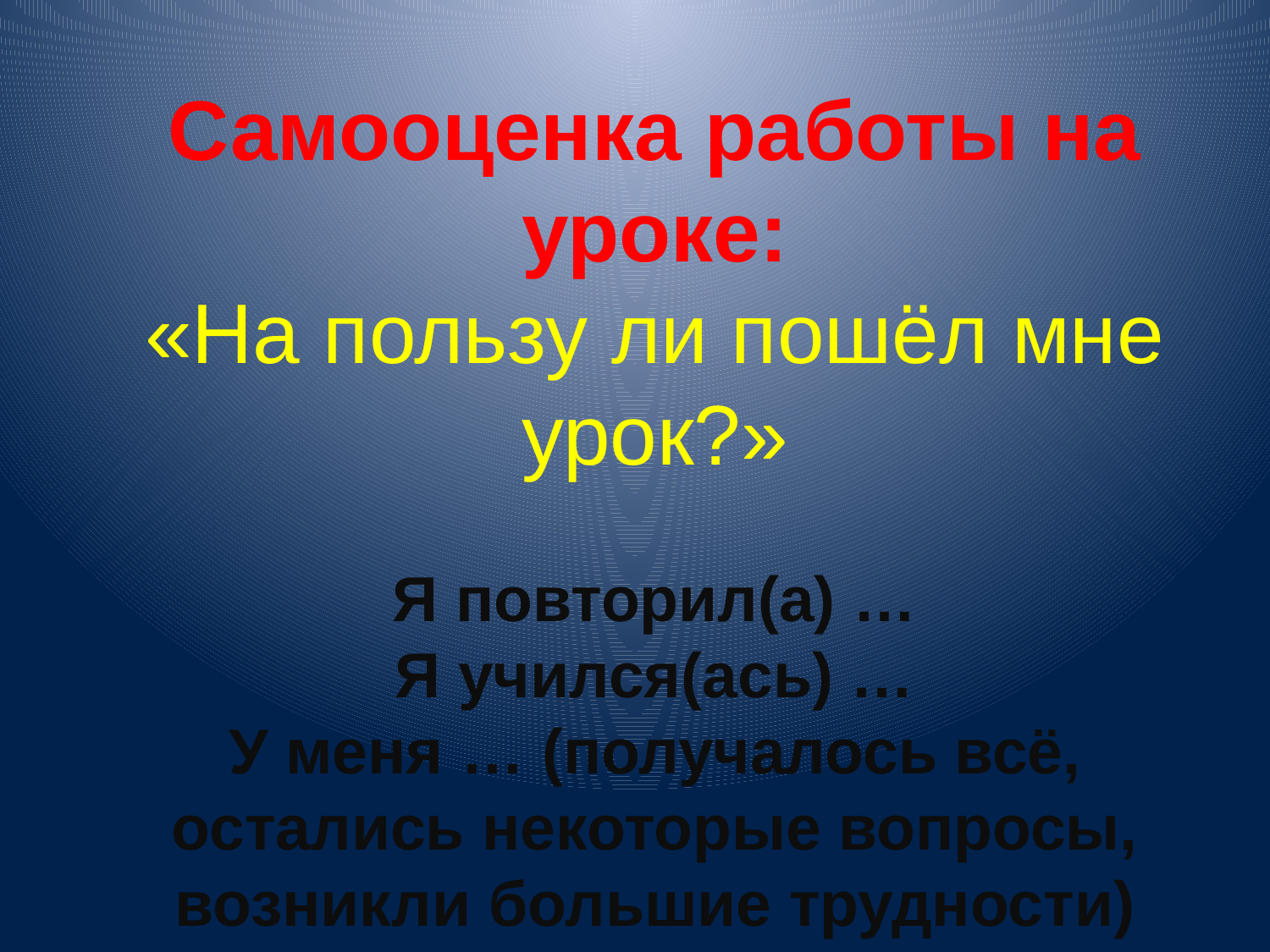

Самооценка работы на уроке:
«На пользу ли пошёл мне урок?»

Я повторил(а) …
Я учился(ась) …
У меня … (получалось всё, остались некоторые вопросы, возникли большие трудности)
Мне было … (интересно, скучно)